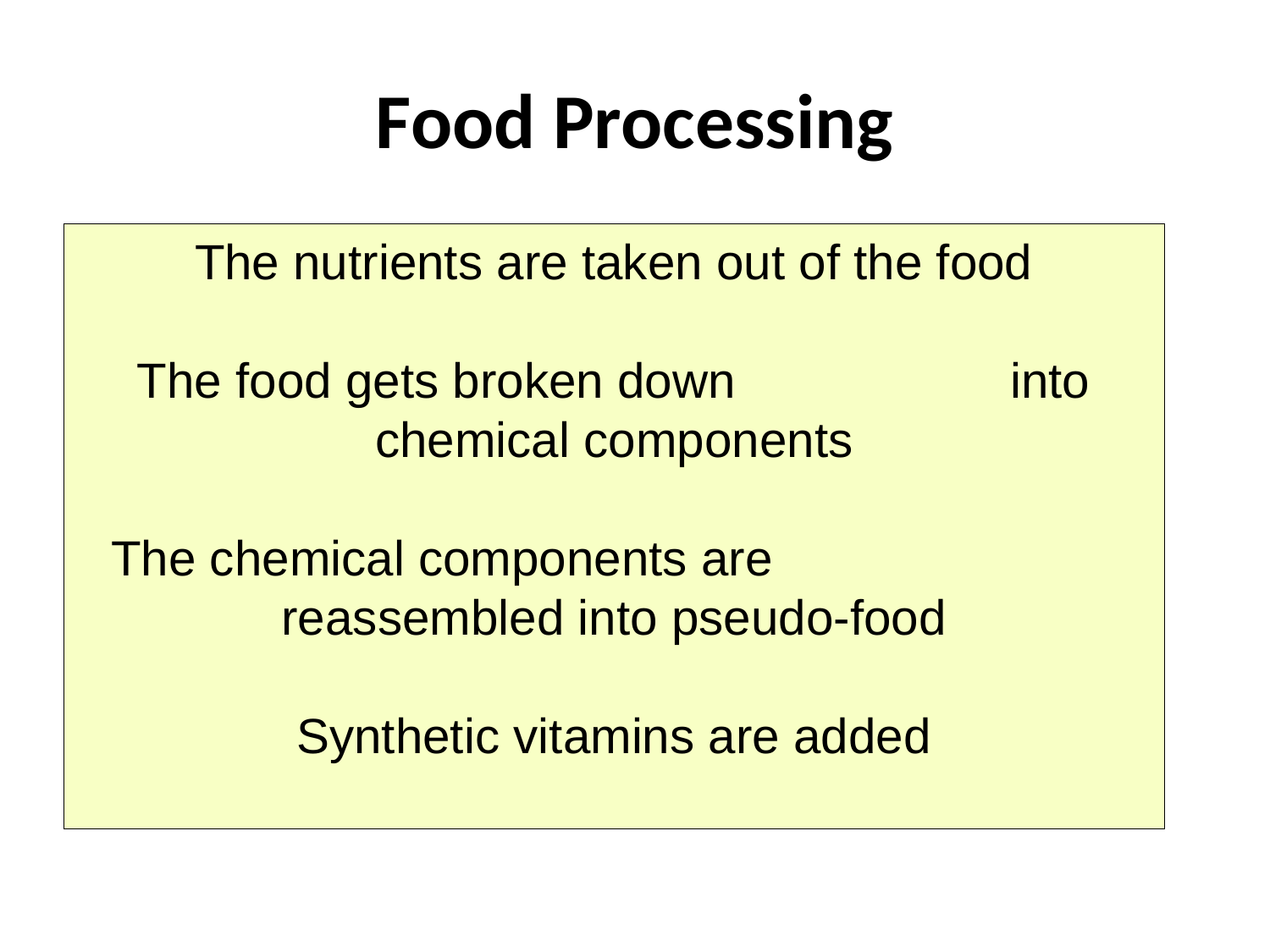

# Food Processing

The nutrients are taken out of the food

The food gets broken down                    into chemical components

The chemical components are                          reassembled into pseudo-food

Synthetic vitamins are added